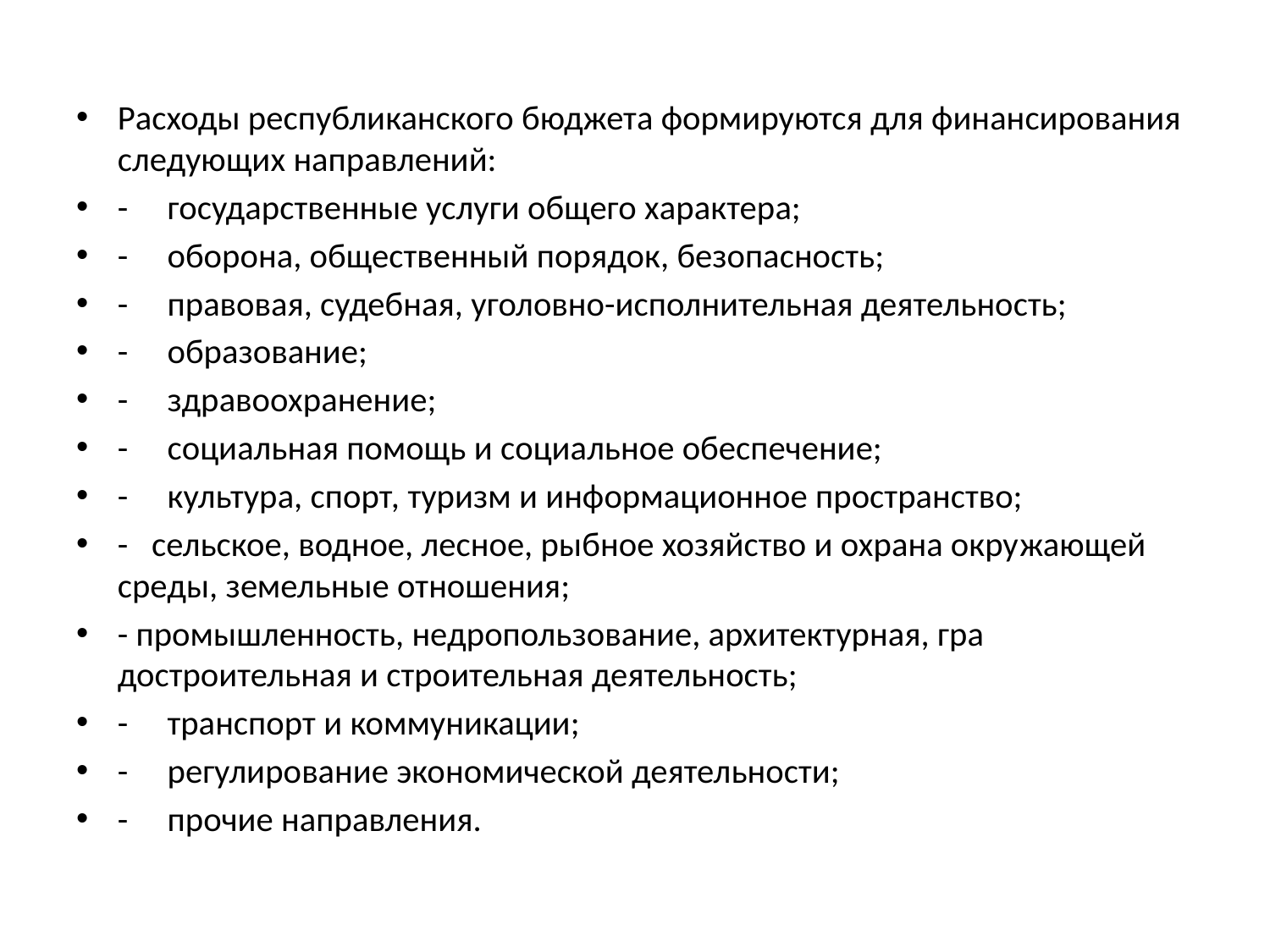

Расходы республиканского бюджета формируются для финансирования следующих направлений:
-     государственные услуги общего характера;
-     оборона, общественный порядок, безопасность;
-     правовая, судебная, уголовно-исполнительная деятельность;
-     образование;
-     здравоохранение;
-     социальная помощь и социальное обеспечение;
-     культура, спорт, туризм и информационное пространство;
-   сельское, водное, лесное, рыбное хозяйство и охрана окру­жающей    среды, земельные отношения;
- промышленность, недропользование, архитектурная, гра­достроительная и строительная деятельность;
-     транспорт и коммуникации;
-     регулирование экономической деятельности;
-     прочие направления.